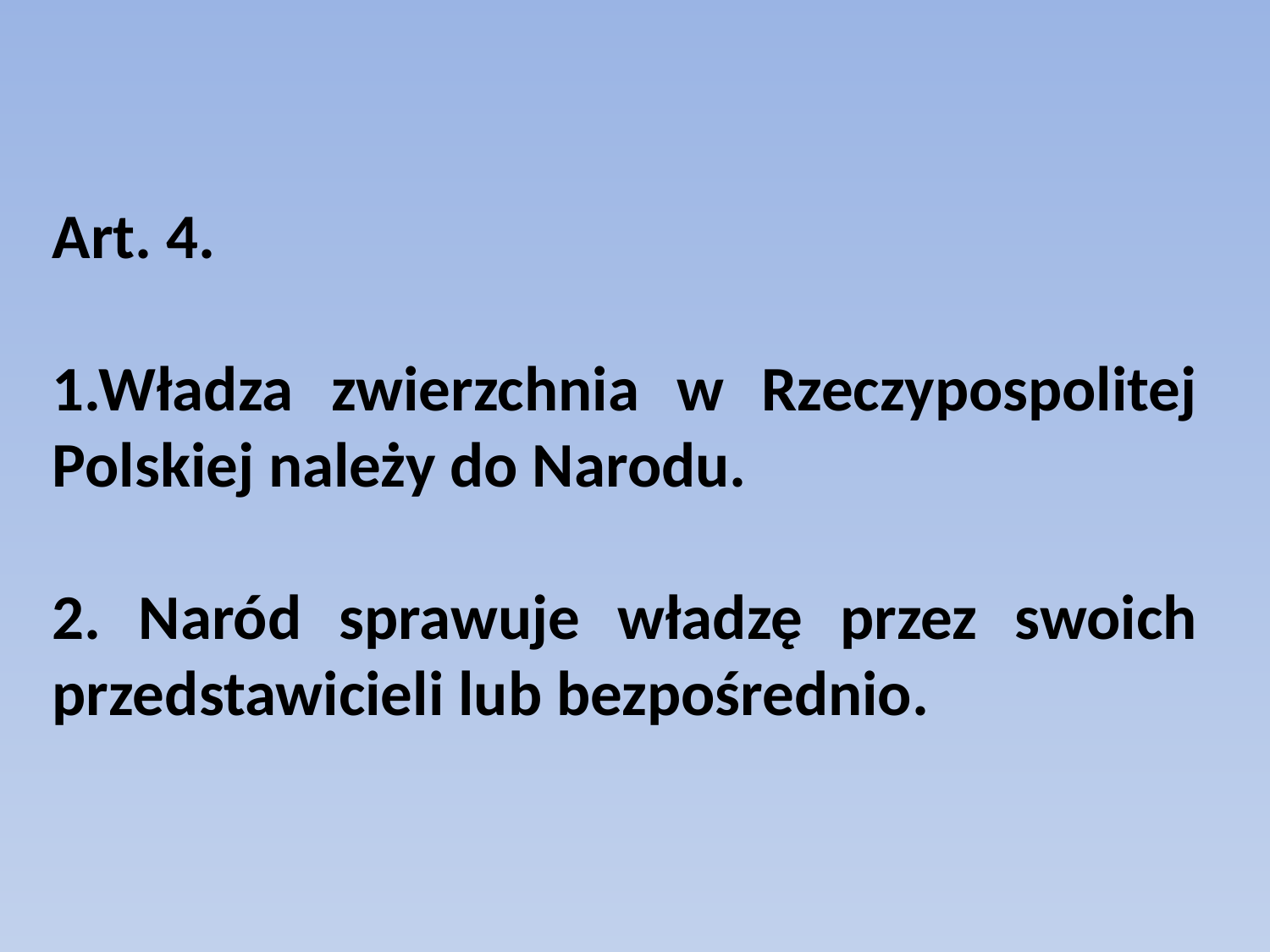

Art. 4.

1.Władza zwierzchnia w Rzeczypospolitej Polskiej należy do Narodu.

2. Naród sprawuje władzę przez swoich przedstawicieli lub bezpośrednio.